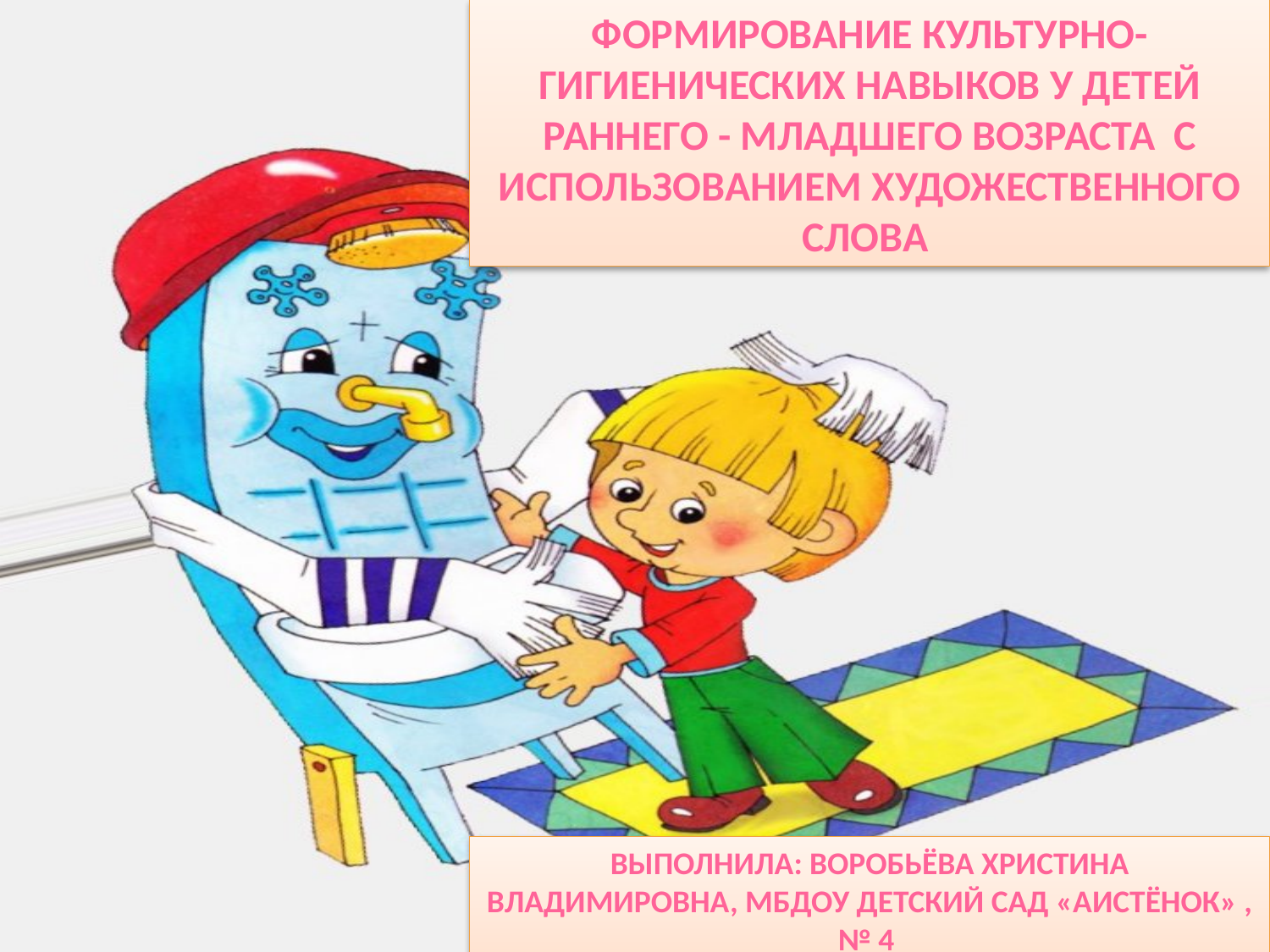

Формирование культурно-гигиенических навыков у детей раннего - младшего возраста  с использованием художественного слова
Выполнила: Воробьёва Христина Владимировна, МБДОУ детский сад «Аистёнок» , № 4